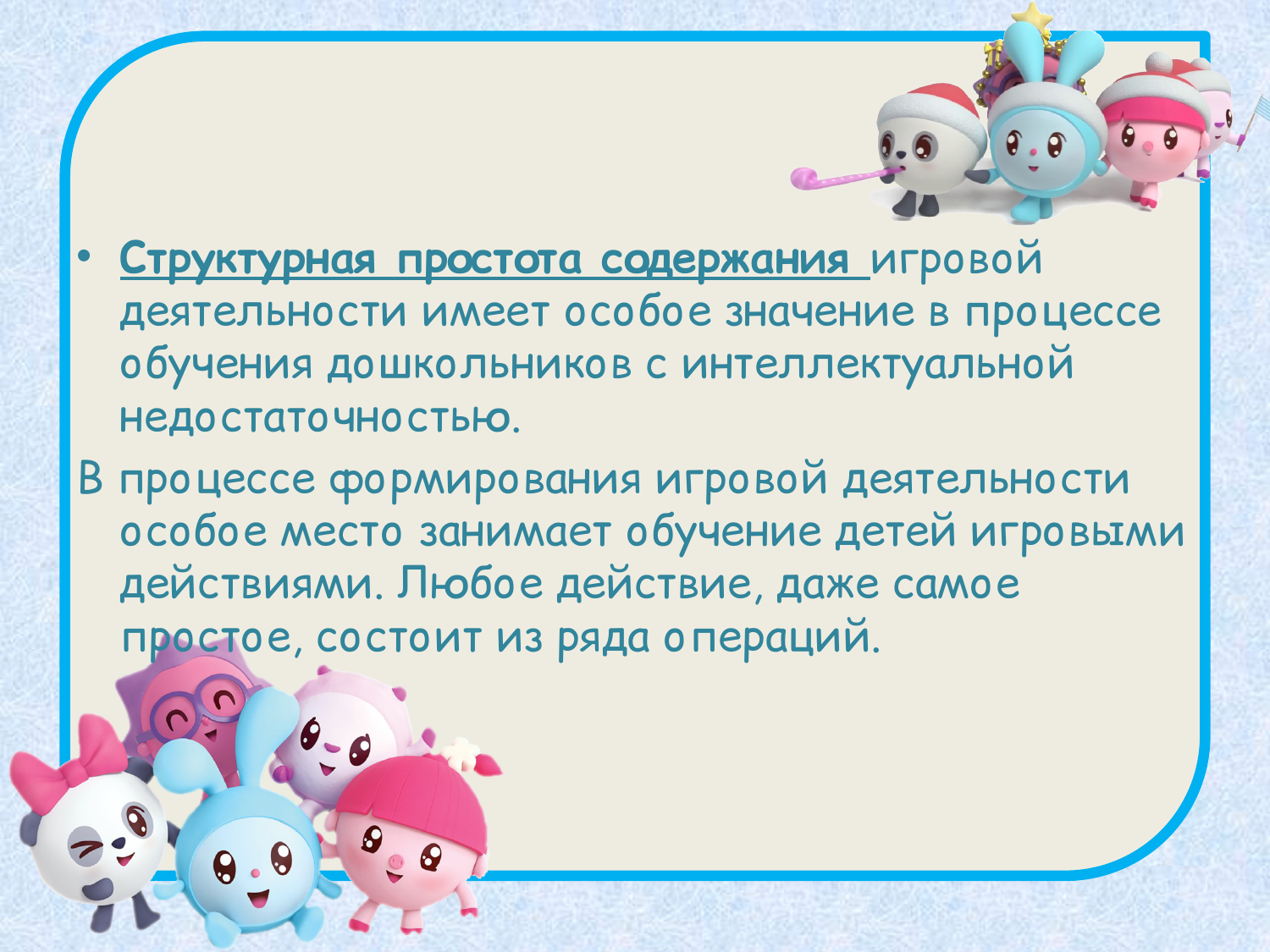

Структурная простота содержания игровой деятельности имеет особое значение в процессе обучения дошкольников с интеллектуальной недостаточностью.
В процессе формирования игровой деятельности особое место занимает обучение детей игровыми действиями. Любое действие, даже самое простое, состоит из ряда операций.